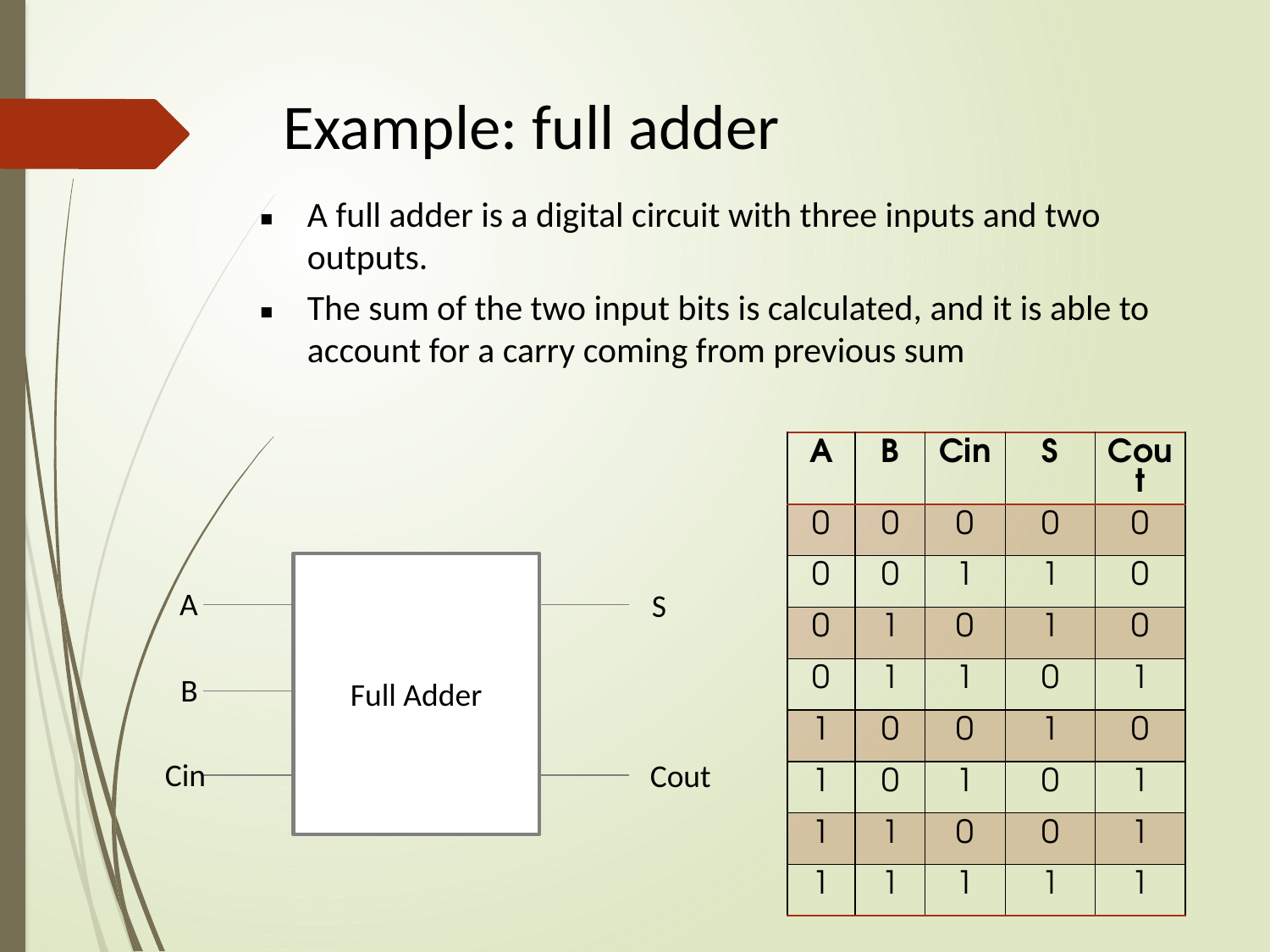

# Example: full adder
A full adder is a digital circuit with three inputs and two outputs.
The sum of the two input bits is calculated, and it is able to account for a carry coming from previous sum
| A | B | Cin | S | Cout |
| --- | --- | --- | --- | --- |
| 0 | 0 | 0 | 0 | 0 |
| 0 | 0 | 1 | 1 | 0 |
| 0 | 1 | 0 | 1 | 0 |
| 0 | 1 | 1 | 0 | 1 |
| 1 | 0 | 0 | 1 | 0 |
| 1 | 0 | 1 | 0 | 1 |
| 1 | 1 | 0 | 0 | 1 |
| 1 | 1 | 1 | 1 | 1 |
Full Adder
A
S
B
Cin
Cout